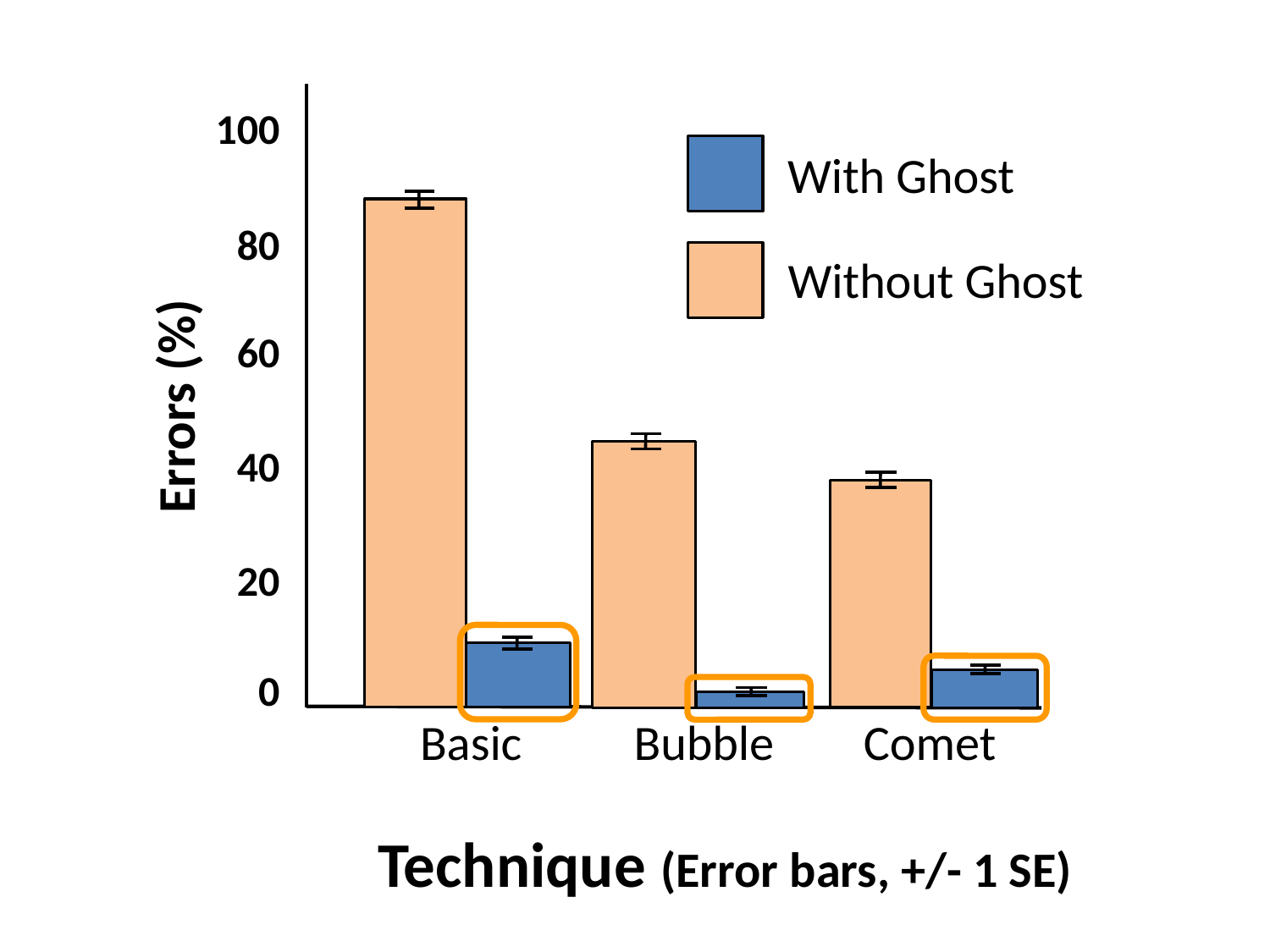

100

80

60

40

20

0

With Ghost

Errors (%)

Without Ghost

   Basic          Bubble        Comet
Technique (Error bars, +/- 1 SE)